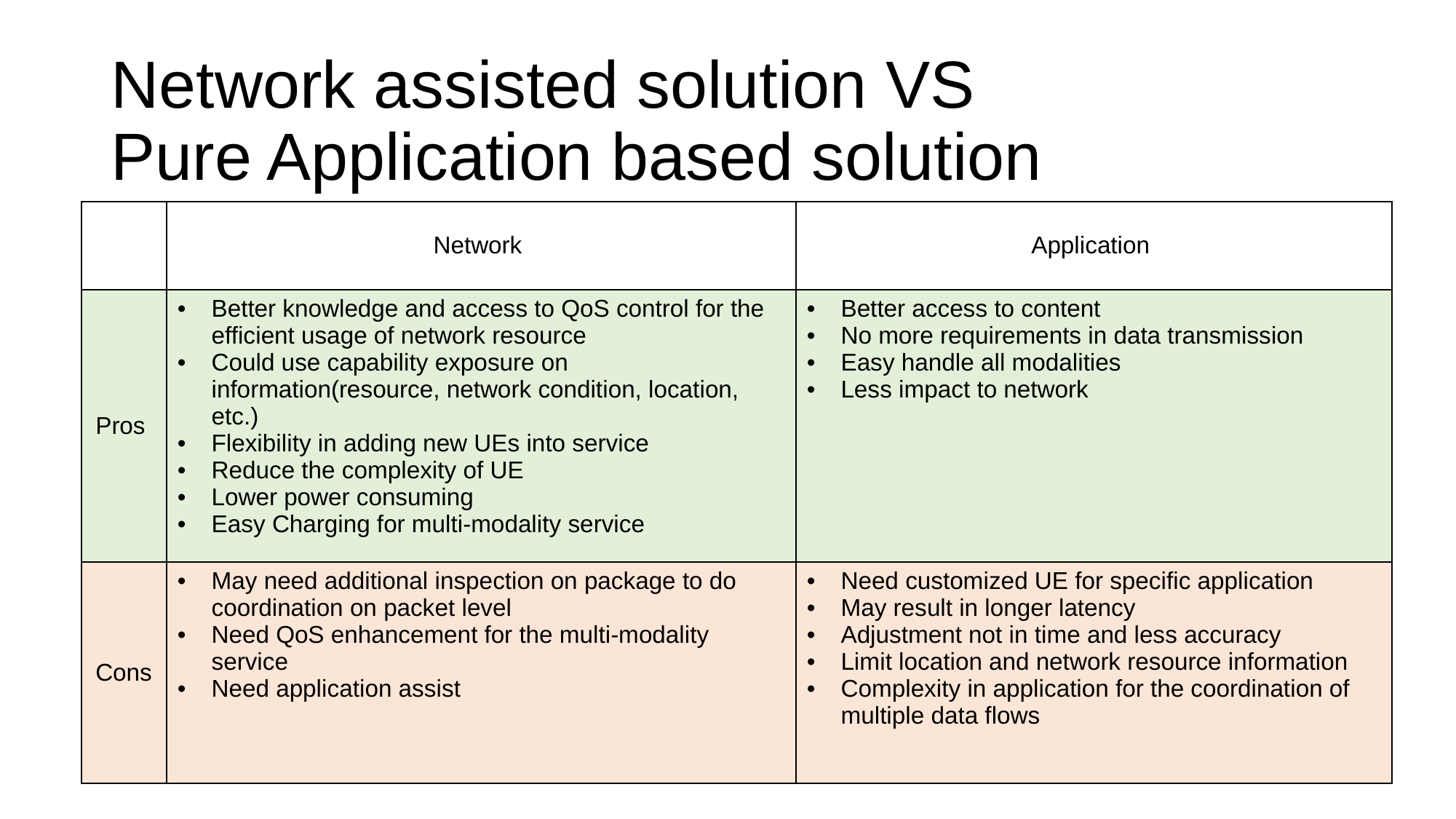

# Network assisted solution VS Pure Application based solution
|  | Network | Application |
| --- | --- | --- |
| Pros | Better knowledge and access to QoS control for the efficient usage of network resource Could use capability exposure on information(resource, network condition, location, etc.) Flexibility in adding new UEs into service Reduce the complexity of UE Lower power consuming Easy Charging for multi-modality service | Better access to content No more requirements in data transmission Easy handle all modalities Less impact to network |
| Cons | May need additional inspection on package to do coordination on packet level Need QoS enhancement for the multi-modality service Need application assist | Need customized UE for specific application May result in longer latency Adjustment not in time and less accuracy Limit location and network resource information Complexity in application for the coordination of multiple data flows |